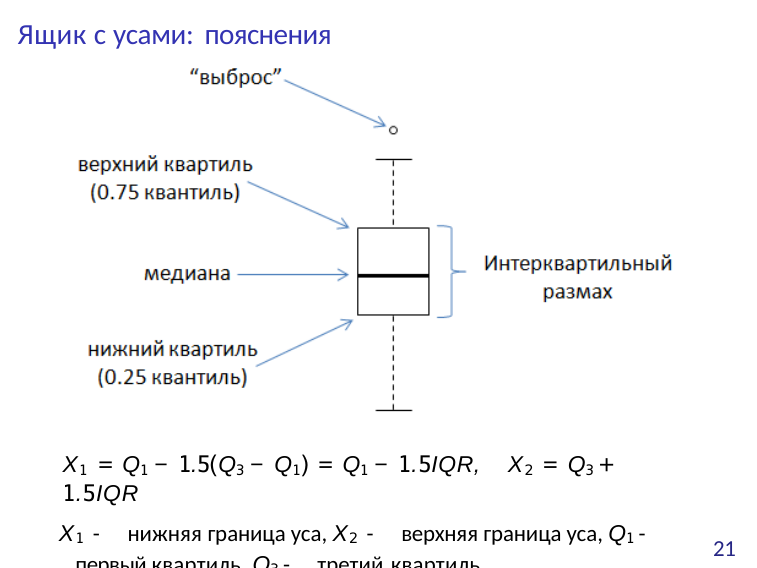

# Ящик с усами: пояснения

X1 = Q1 − 1.5(Q3 − Q1) = Q1 − 1.5IQR,	X2 = Q3 + 1.5IQR
X1 - нижняя граница уса, X2 - верхняя граница уса, Q1 -  первый квартиль, Q3 - третий квартиль
21